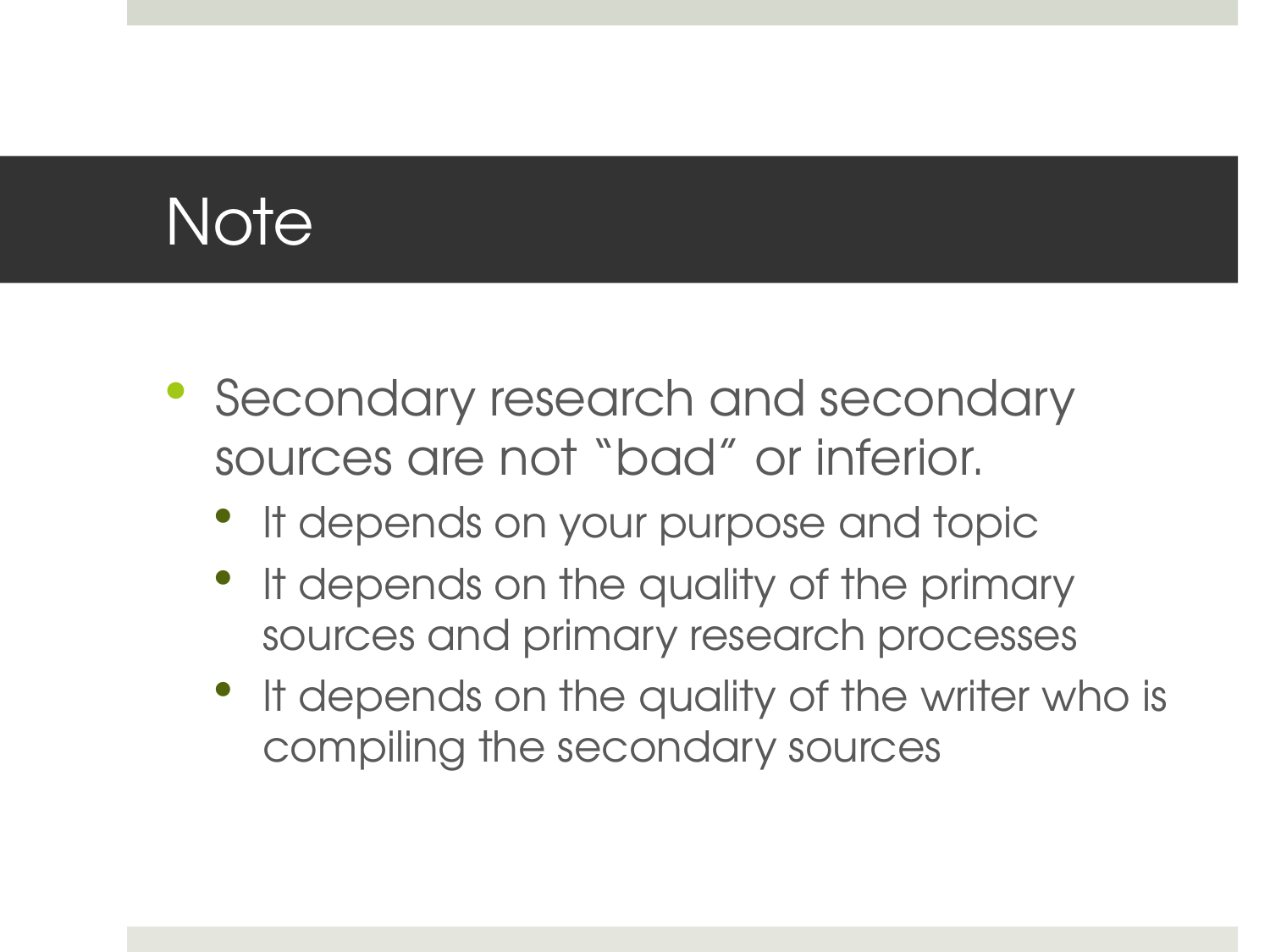

# Note
Secondary research and secondary sources are not “bad” or inferior.
It depends on your purpose and topic
It depends on the quality of the primary sources and primary research processes
It depends on the quality of the writer who is compiling the secondary sources